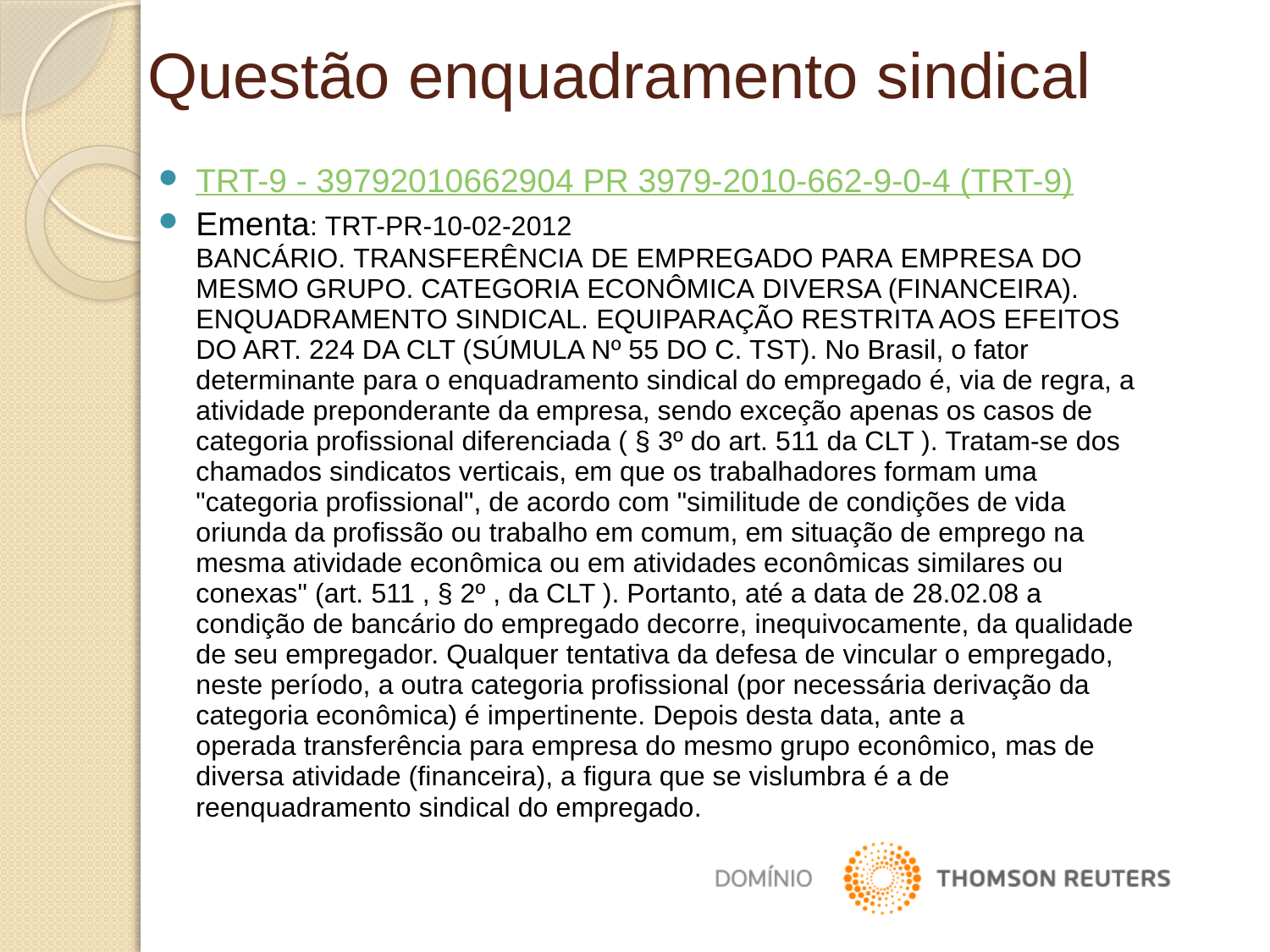

Questão enquadramento sindical
TRT-9 - 39792010662904 PR 3979-2010-662-9-0-4 (TRT-9)
Ementa: TRT-PR-10-02-2012 BANCÁRIO. TRANSFERÊNCIA DE EMPREGADO PARA EMPRESA DO MESMO GRUPO. CATEGORIA ECONÔMICA DIVERSA (FINANCEIRA). ENQUADRAMENTO SINDICAL. EQUIPARAÇÃO RESTRITA AOS EFEITOS DO ART. 224 DA CLT (SÚMULA Nº 55 DO C. TST). No Brasil, o fator determinante para o enquadramento sindical do empregado é, via de regra, a atividade preponderante da empresa, sendo exceção apenas os casos de categoria profissional diferenciada ( § 3º do art. 511 da CLT ). Tratam-se dos chamados sindicatos verticais, em que os trabalhadores formam uma "categoria profissional", de acordo com "similitude de condições de vida oriunda da profissão ou trabalho em comum, em situação de emprego na mesma atividade econômica ou em atividades econômicas similares ou conexas" (art. 511 , § 2º , da CLT ). Portanto, até a data de 28.02.08 a condição de bancário do empregado decorre, inequivocamente, da qualidade de seu empregador. Qualquer tentativa da defesa de vincular o empregado, neste período, a outra categoria profissional (por necessária derivação da categoria econômica) é impertinente. Depois desta data, ante a operada transferência para empresa do mesmo grupo econômico, mas de diversa atividade (financeira), a figura que se vislumbra é a de reenquadramento sindical do empregado.